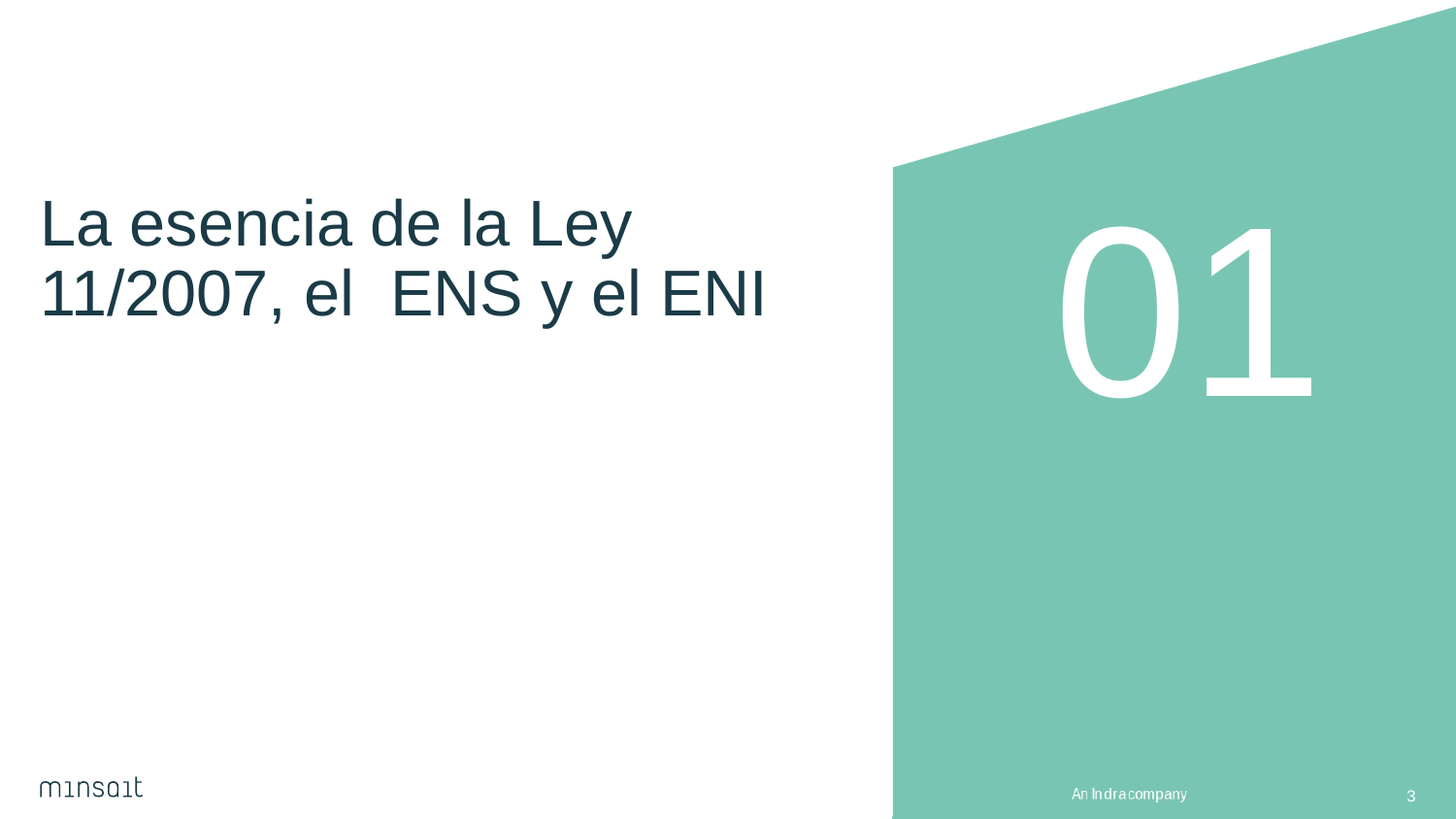

01
# La esencia de la Ley 11/2007, el  ENS y el ENI